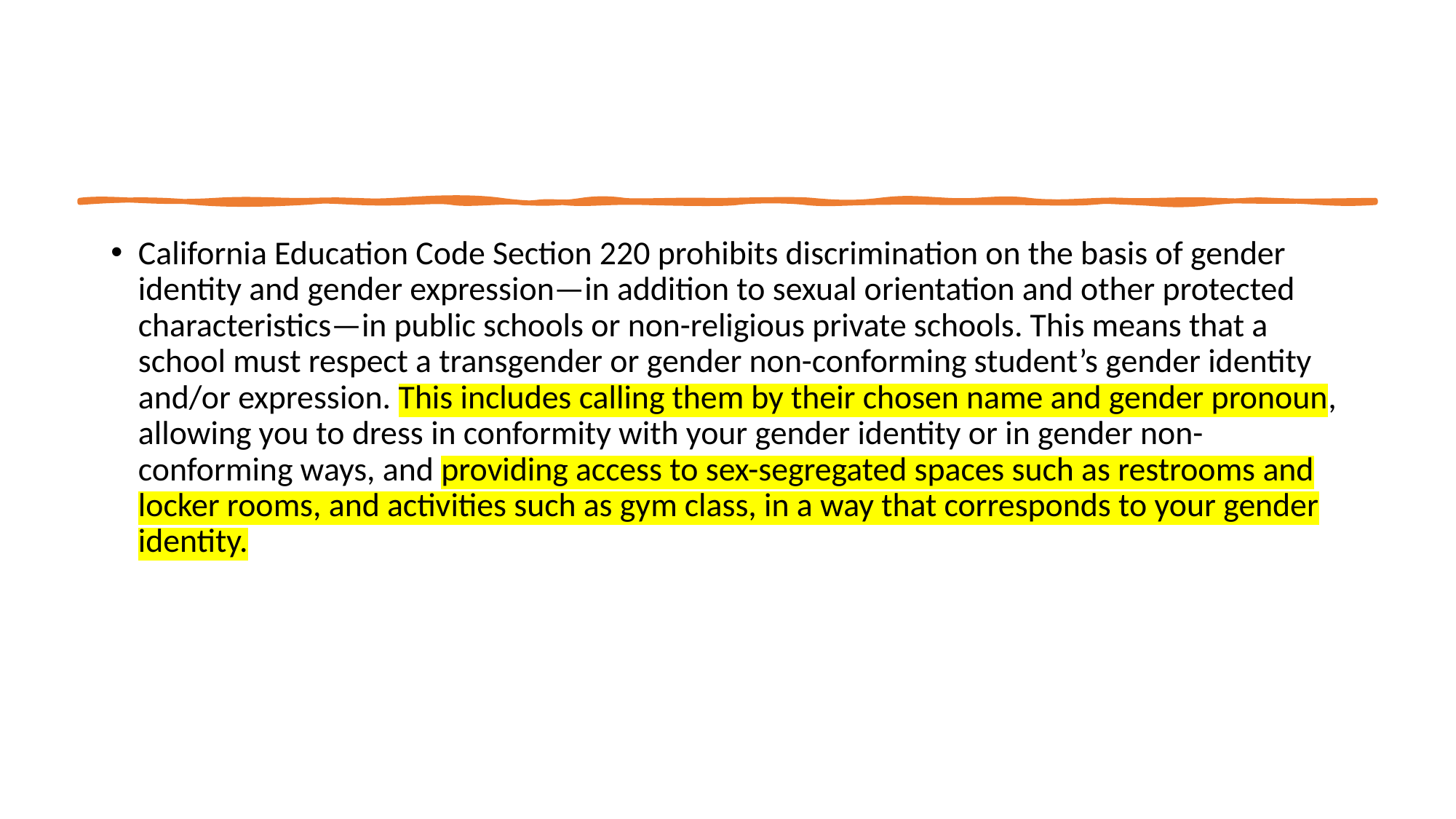

California Education Code Section 220 prohibits discrimination on the basis of gender identity and gender expression—in addition to sexual orientation and other protected characteristics—in public schools or non-religious private schools. This means that a school must respect a transgender or gender non-conforming student’s gender identity and/or expression. This includes calling them by their chosen name and gender pronoun, allowing you to dress in conformity with your gender identity or in gender non-conforming ways, and providing access to sex-segregated spaces such as restrooms and locker rooms, and activities such as gym class, in a way that corresponds to your gender identity.